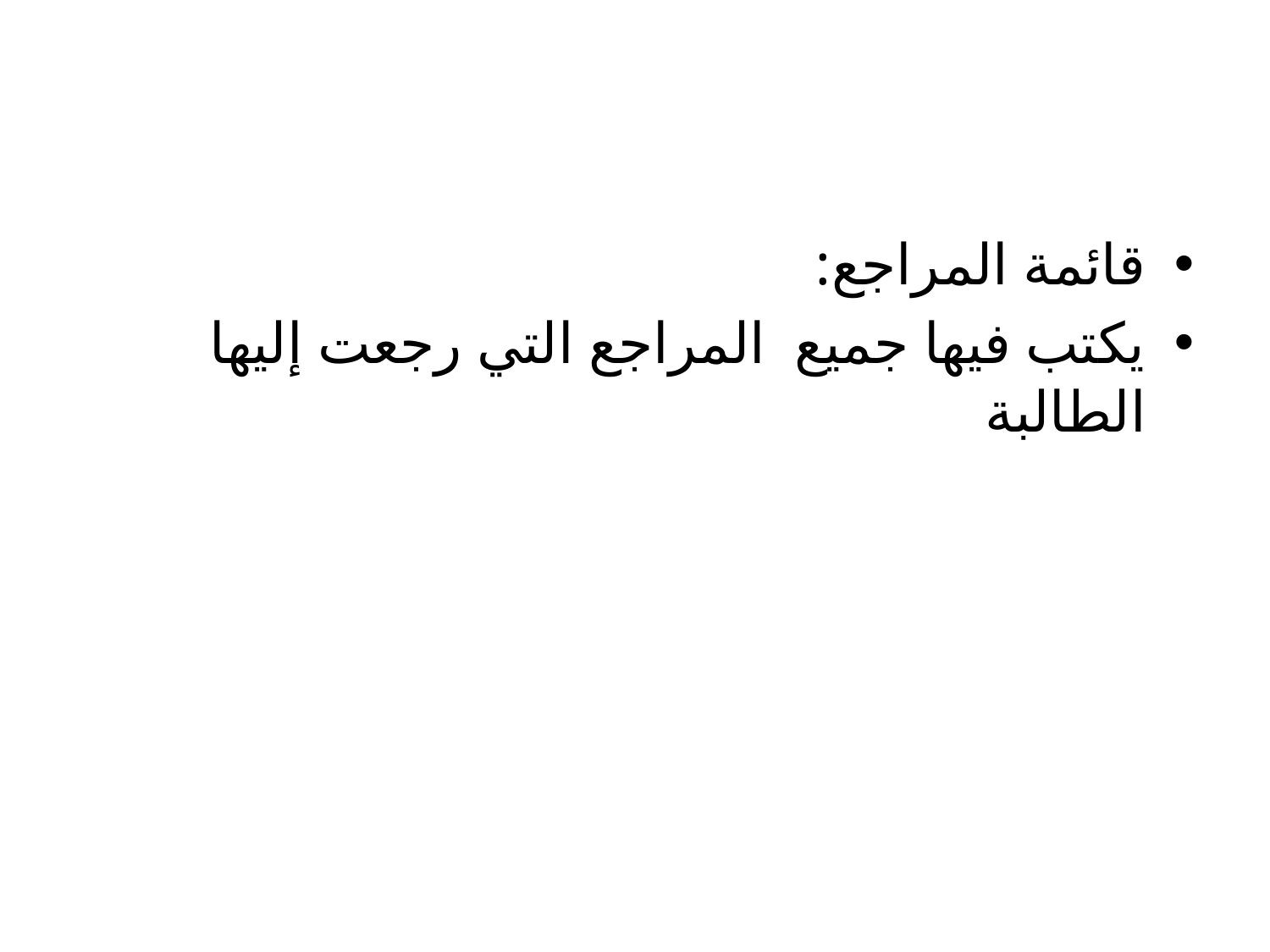

#
قائمة المراجع:
يكتب فيها جميع  المراجع التي رجعت إليها الطالبة